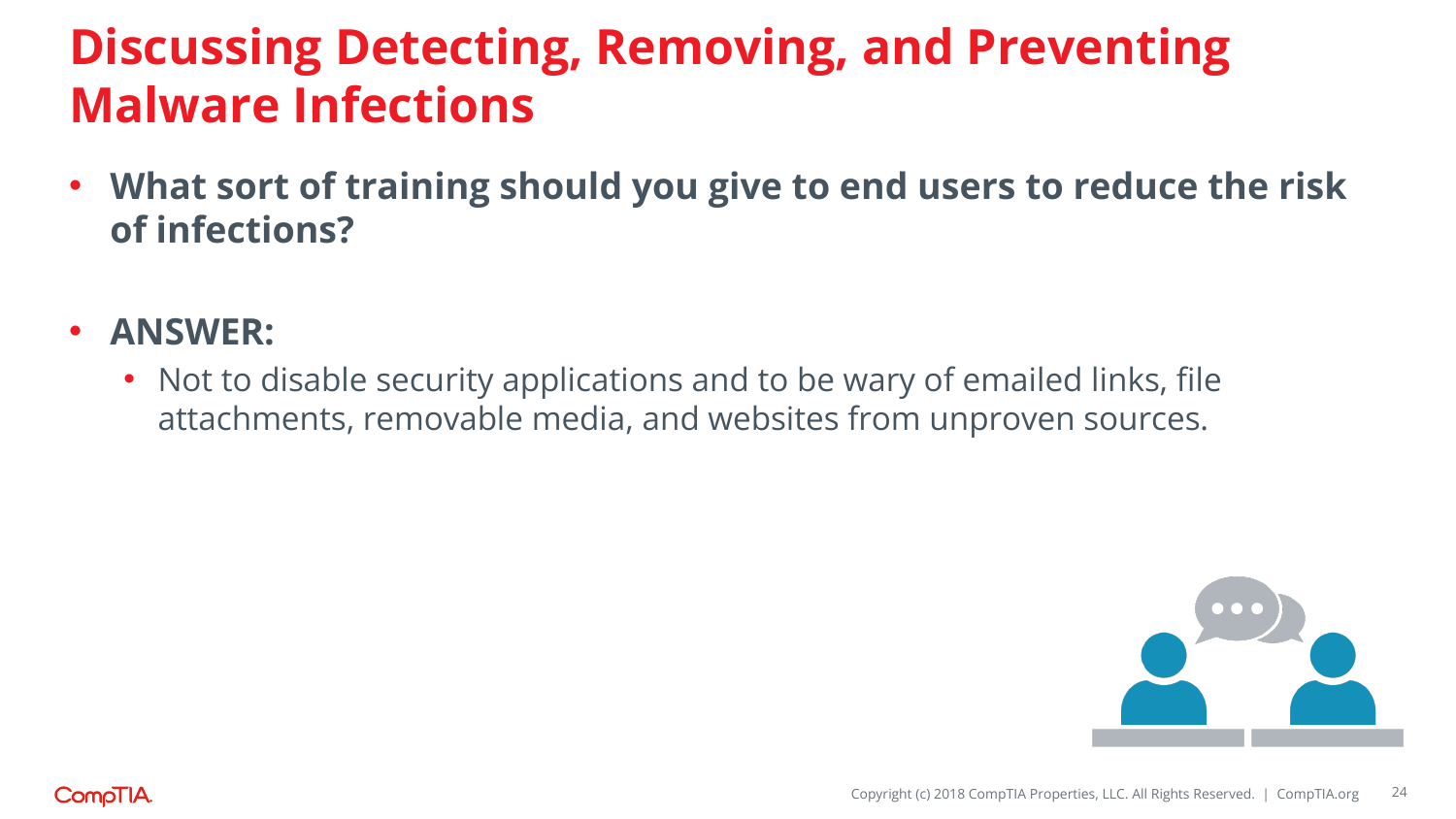

# Discussing Detecting, Removing, and Preventing Malware Infections
What sort of training should you give to end users to reduce the risk of infections?

ANSWER:
Not to disable security applications and to be wary of emailed links, file attachments, removable media, and websites from unproven sources.
24